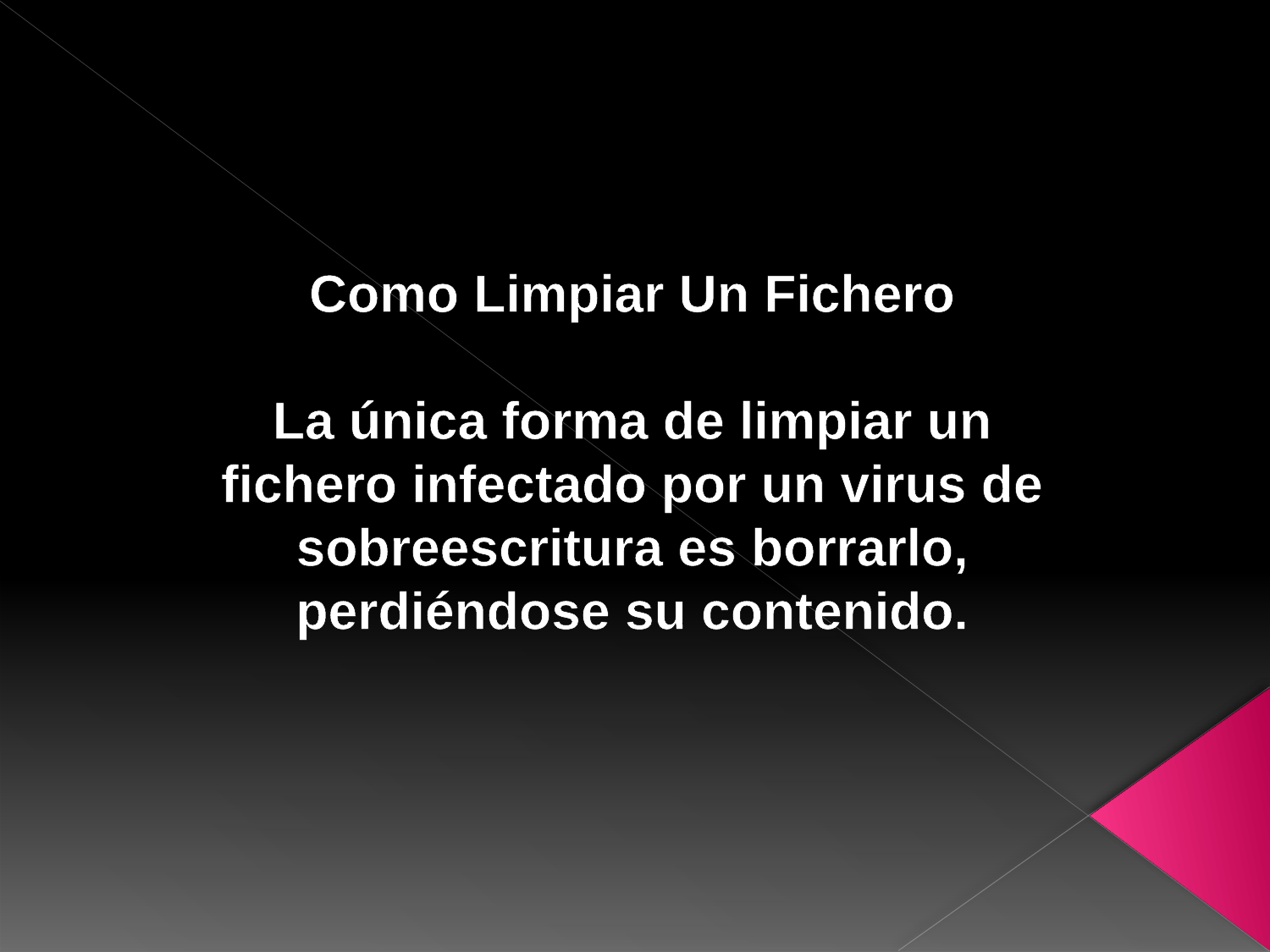

Como Limpiar Un Fichero

La única forma de limpiar un fichero infectado por un virus de sobreescritura es borrarlo, perdiéndose su contenido.